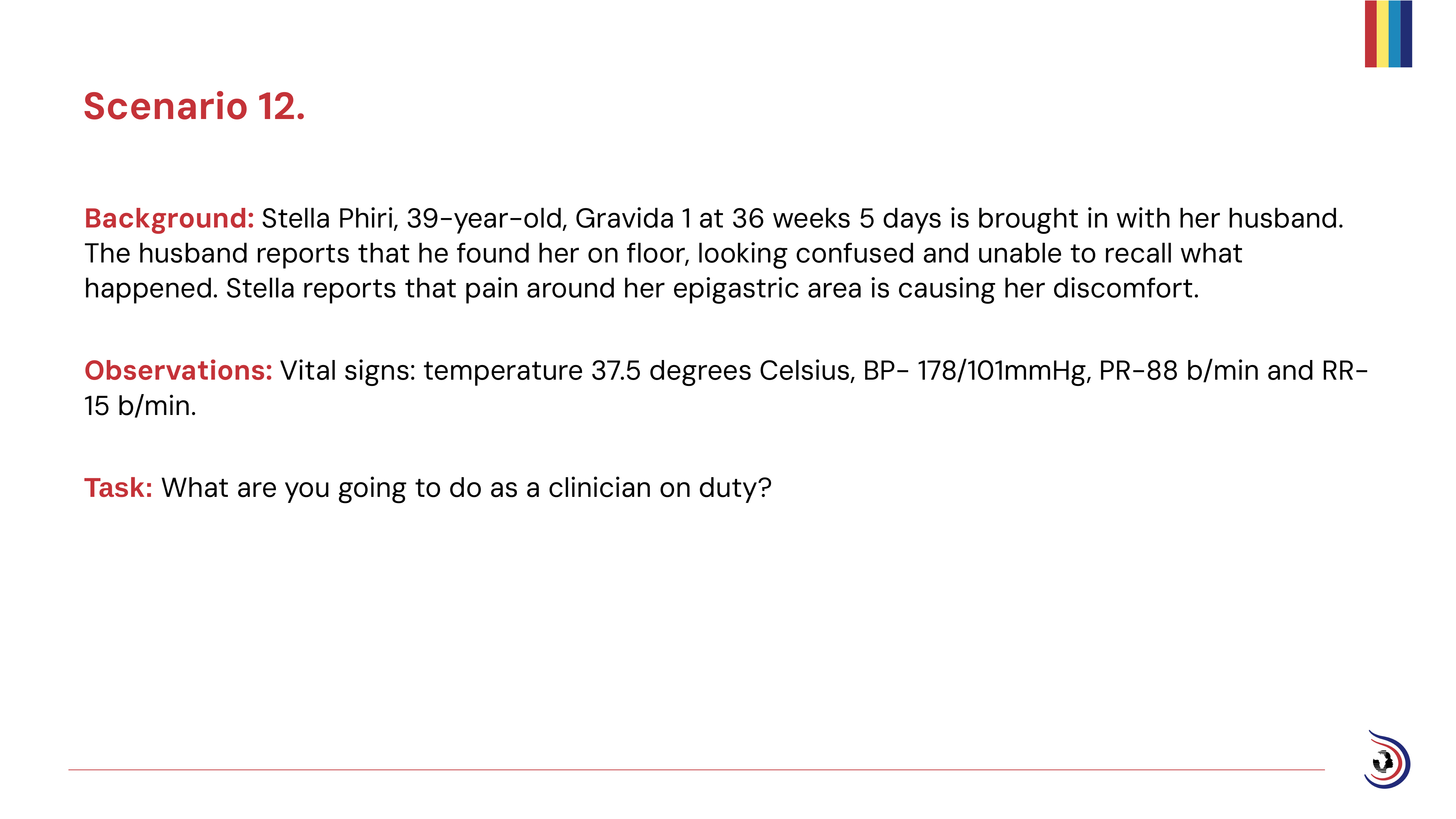

# Scenario 12.
Background: Stella Phiri, 39-year-old, Gravida 1 at 36 weeks 5 days is brought in with her husband. The husband reports that he found her on floor, looking confused and unable to recall what happened. Stella reports that pain around her epigastric area is causing her discomfort.

Observations: Vital signs: temperature 37.5 degrees Celsius, BP- 178/101mmHg, PR-88 b/min and RR- 15 b/min.

Task: What are you going to do as a clinician on duty?